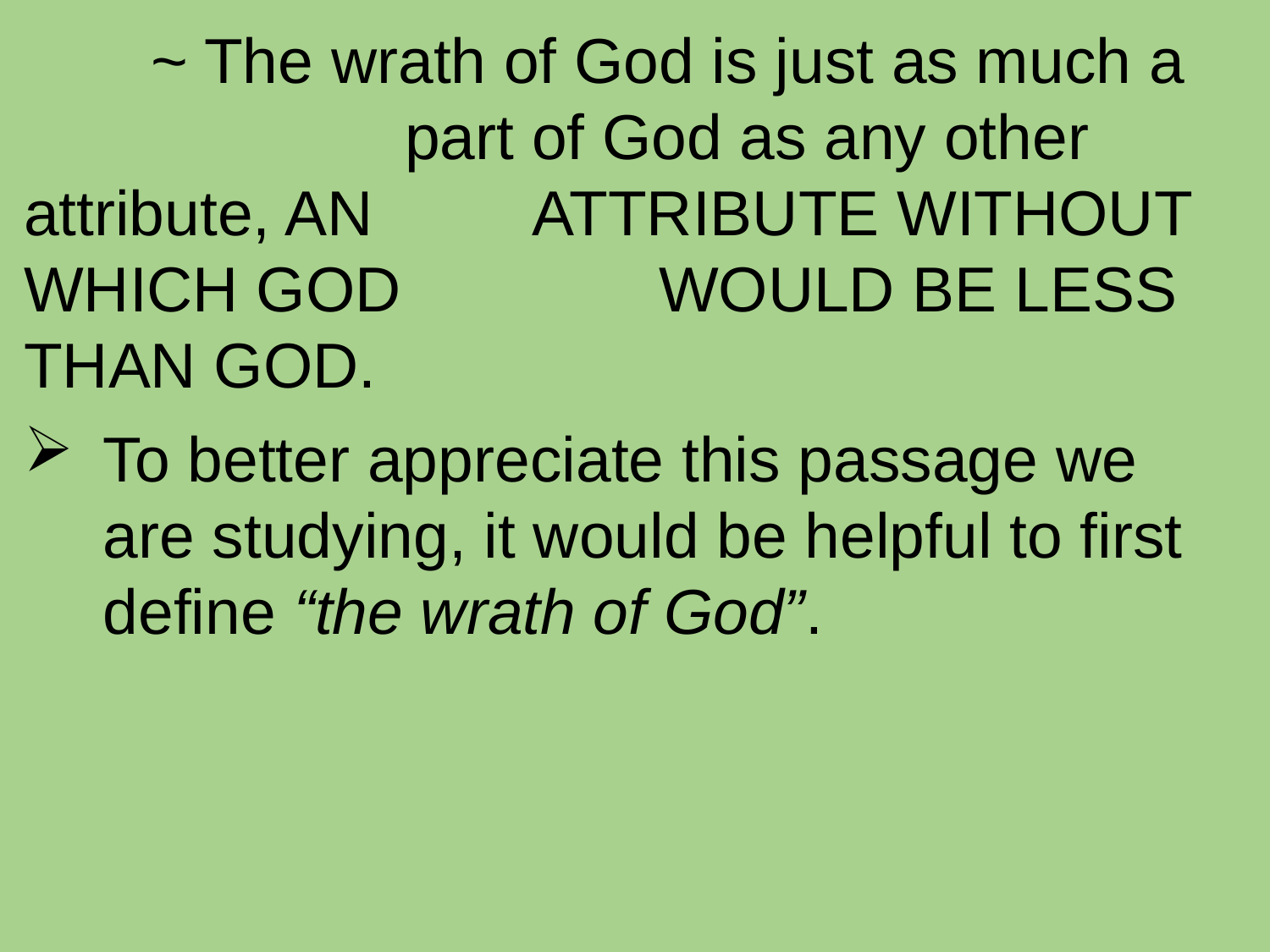

~ The wrath of God is just as much a 			part of God as any other attribute, AN 		ATTRIBUTE WITHOUT WHICH GOD 		WOULD BE LESS THAN GOD.
To better appreciate this passage we are studying, it would be helpful to first define “the wrath of God”.